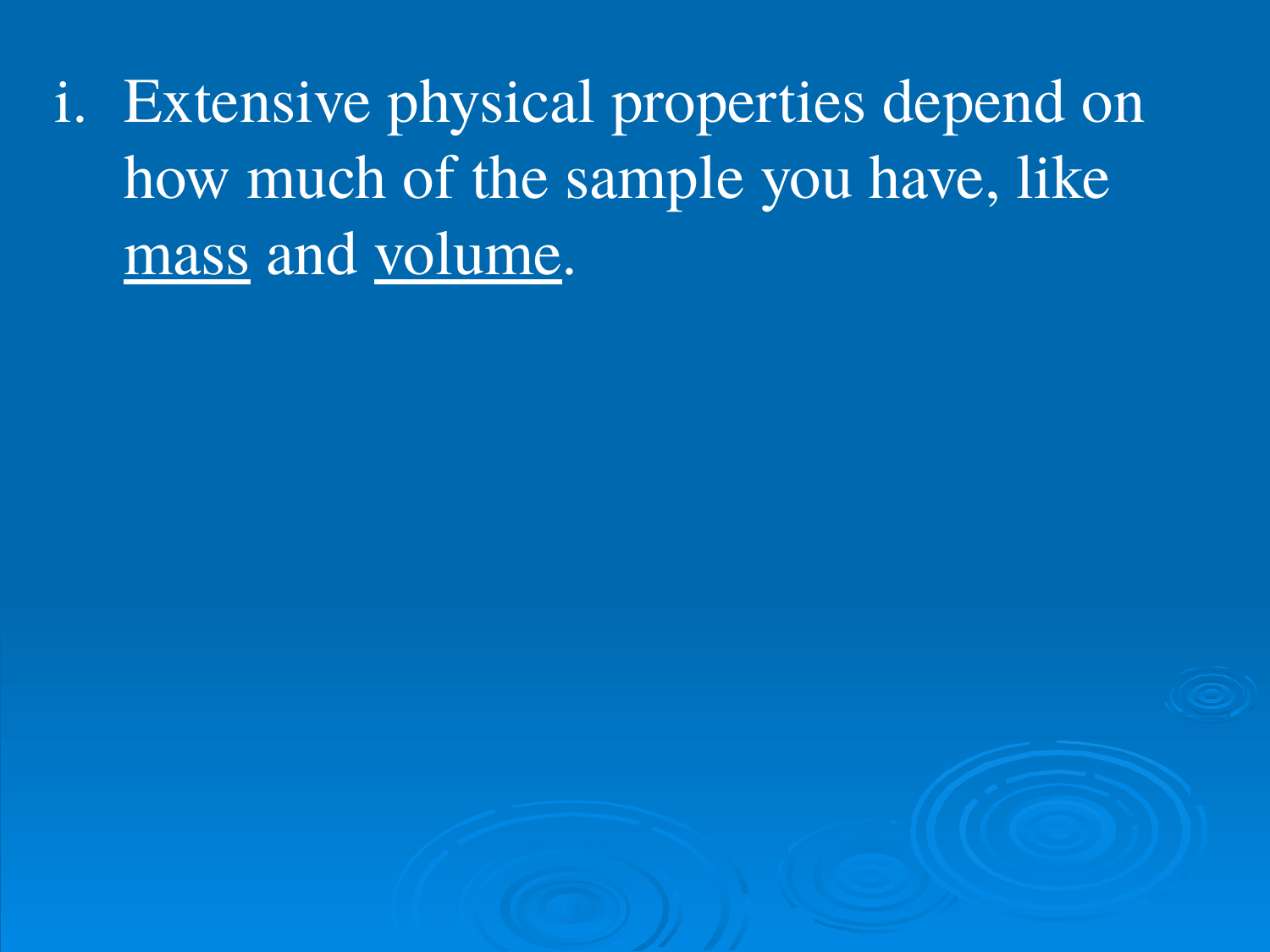

Extensive physical properties depend on how much of the sample you have, like mass and volume.